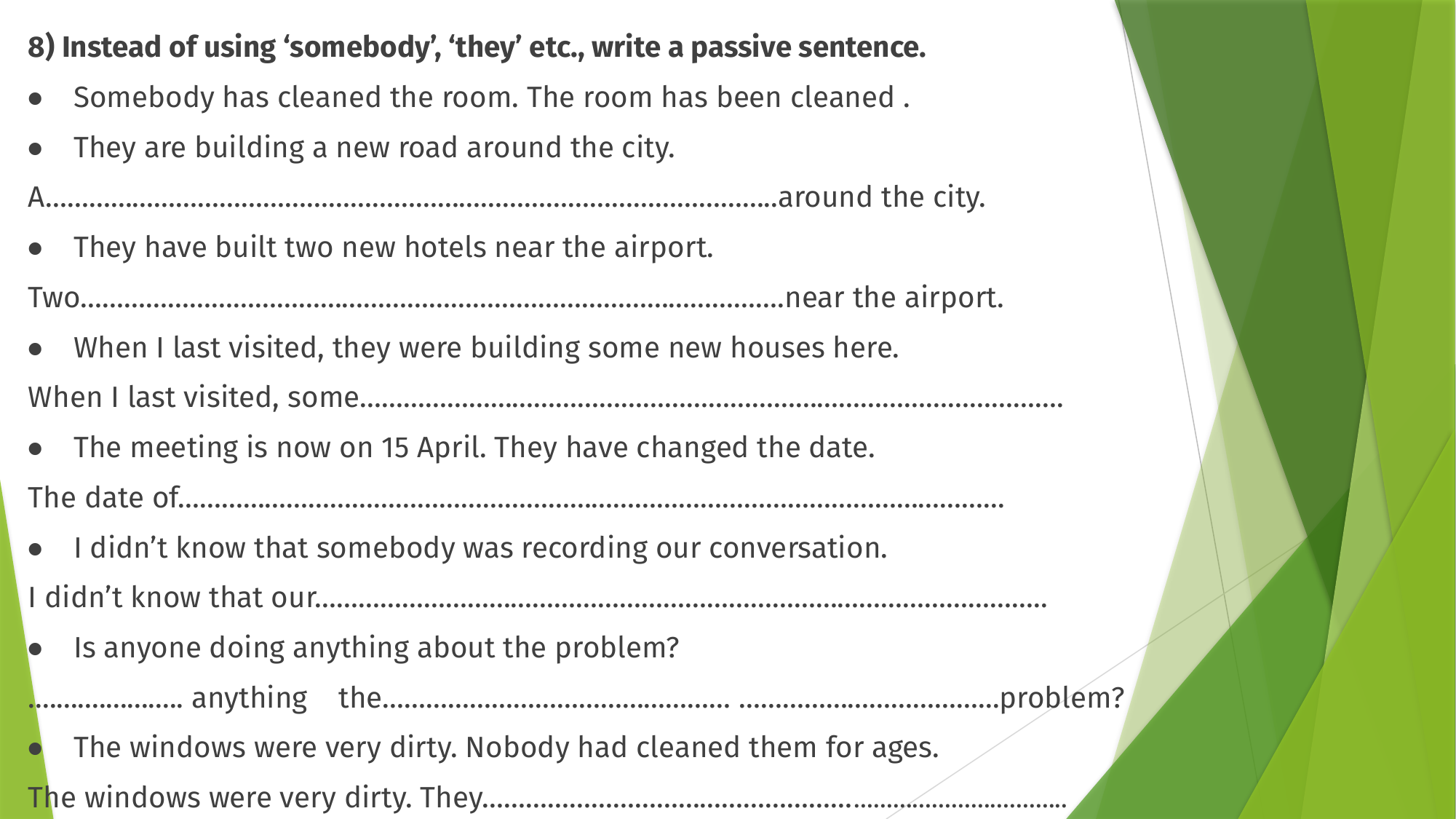

8) Instead of using ‘somebody’, ‘they’ etc., write a passive sentence.
⦁    Somebody has cleaned the room. The room has been cleaned .
⦁    They are building a new road around the city.
A………………………………………………………………………………………..around the city.
⦁    They have built two new hotels near the airport.
Two…………………………………………………………………………………….near the airport.
⦁    When I last visited, they were building some new houses here.
When I last visited, some…………………………………………………………………………………….
⦁    The meeting is now on 15 April. They have changed the date.
The date of…………………………………………………………………………………………………...
⦁    I didn’t know that somebody was recording our conversation.
I didn’t know that our………………………………………………………………………………………..
⦁    Is anyone doing anything about the problem?
...................... anything    the………………………………………… ……………………………...problem?
⦁    The windows were very dirty. Nobody had cleaned them for ages.
The windows were very dirty. They………………………………………………………………………...

#